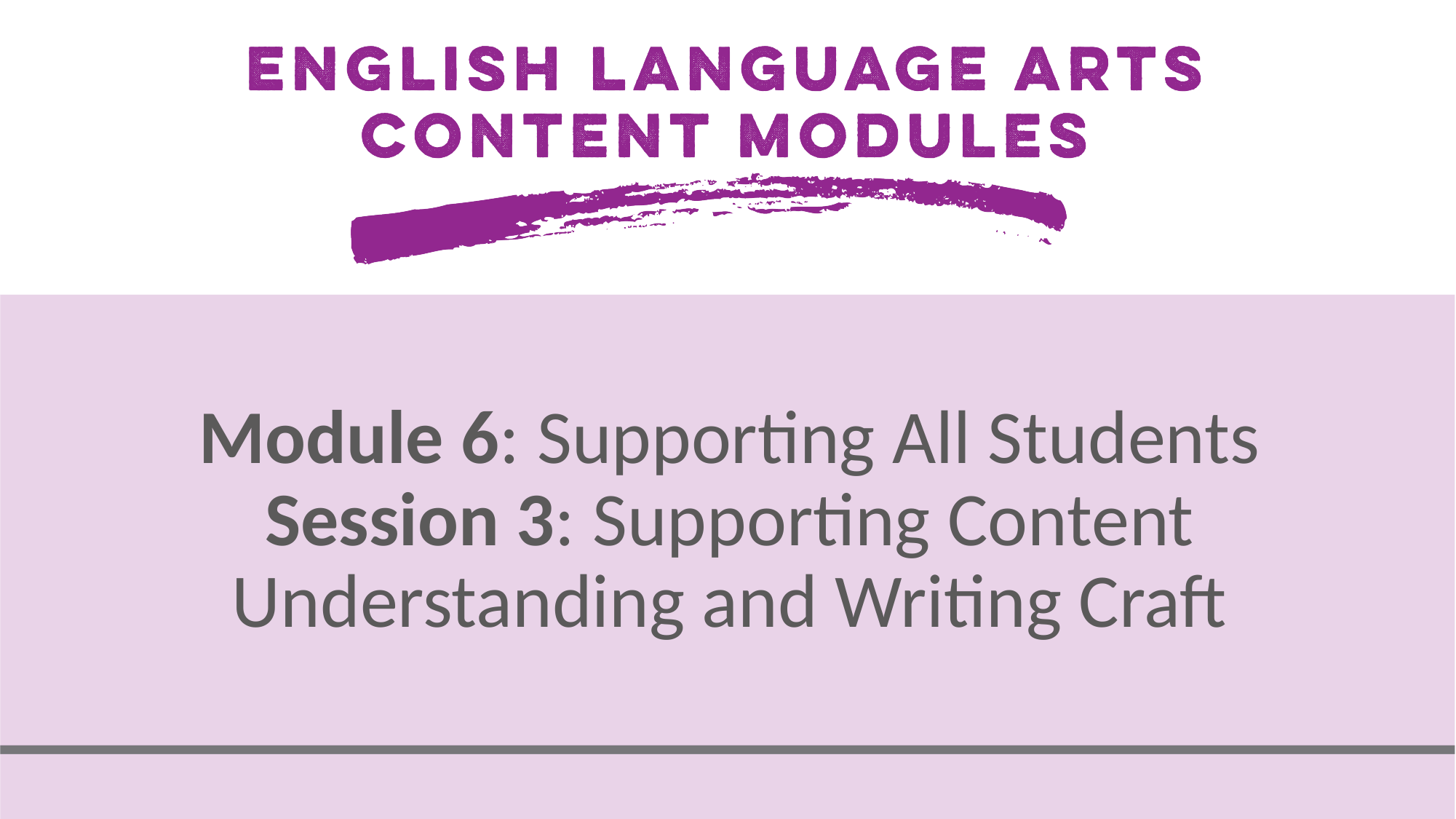

# Module 6: Supporting All Students Session 3: Supporting Content Understanding and Writing Craft